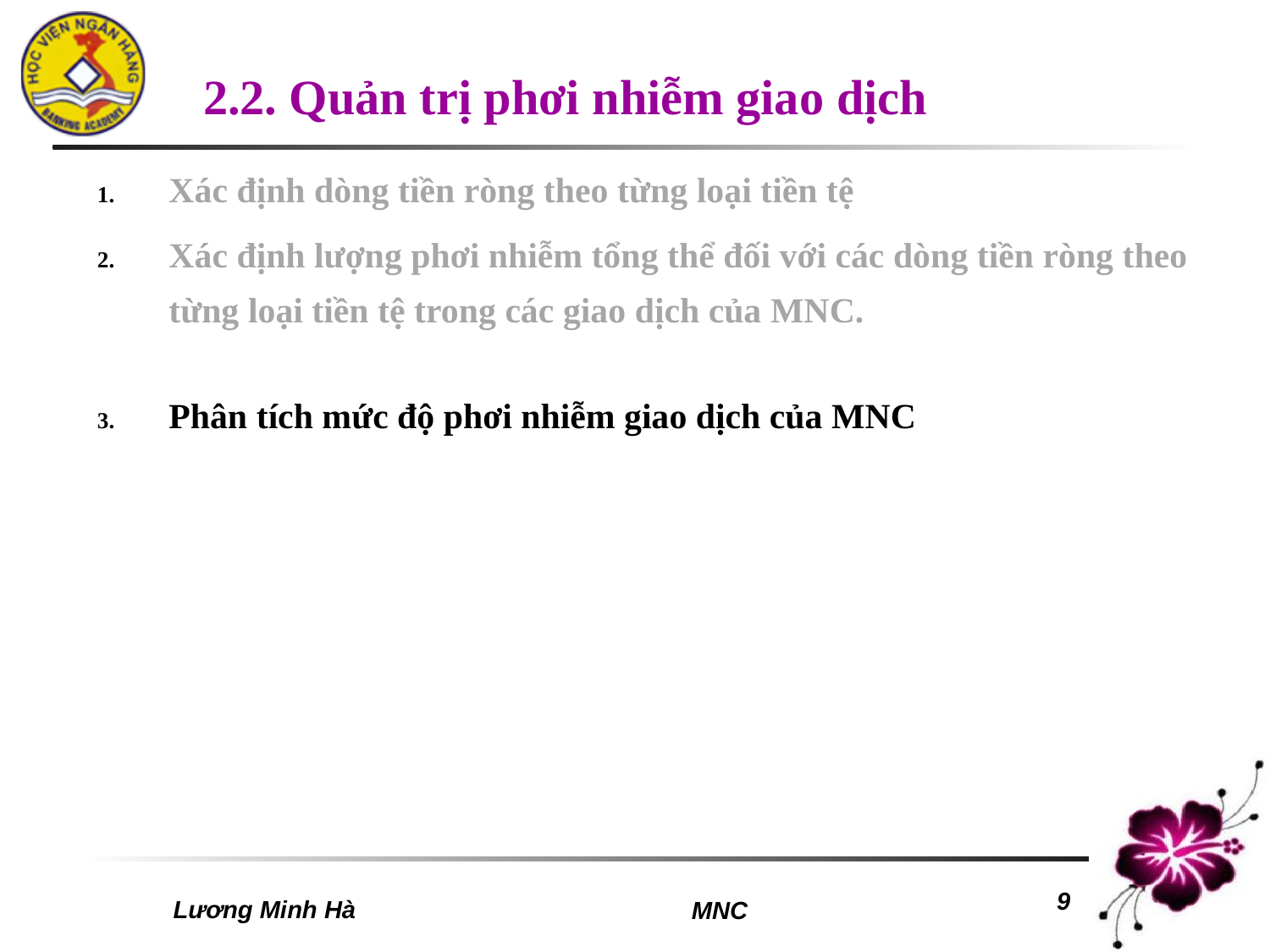

# 2.2. Quản trị phơi nhiễm giao dịch
Xác định dòng tiền ròng theo từng loại tiền tệ
Xác định lượng phơi nhiễm tổng thể đối với các dòng tiền ròng theo từng loại tiền tệ trong các giao dịch của MNC.
Phân tích mức độ phơi nhiễm giao dịch của MNC
Lương Minh Hà